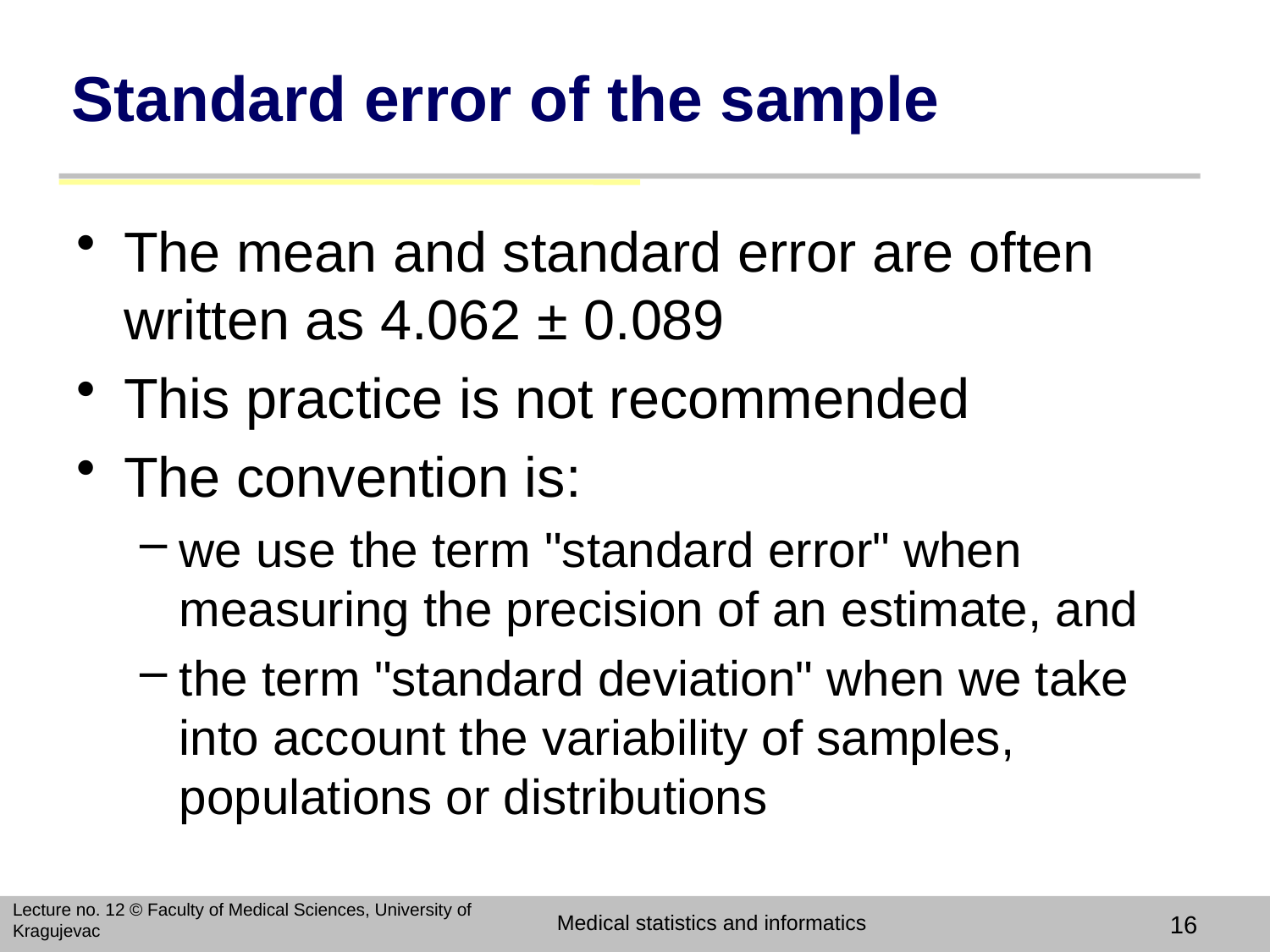

# Standard error of the sample
The mean and standard error are often written as 4.062 ± 0.089
This practice is not recommended
The convention is:
we use the term "standard error" when measuring the precision of an estimate, and
the term "standard deviation" when we take into account the variability of samples, populations or distributions
Lecture no. 12 © Faculty of Medical Sciences, University of Kragujevac
Medical statistics and informatics
16